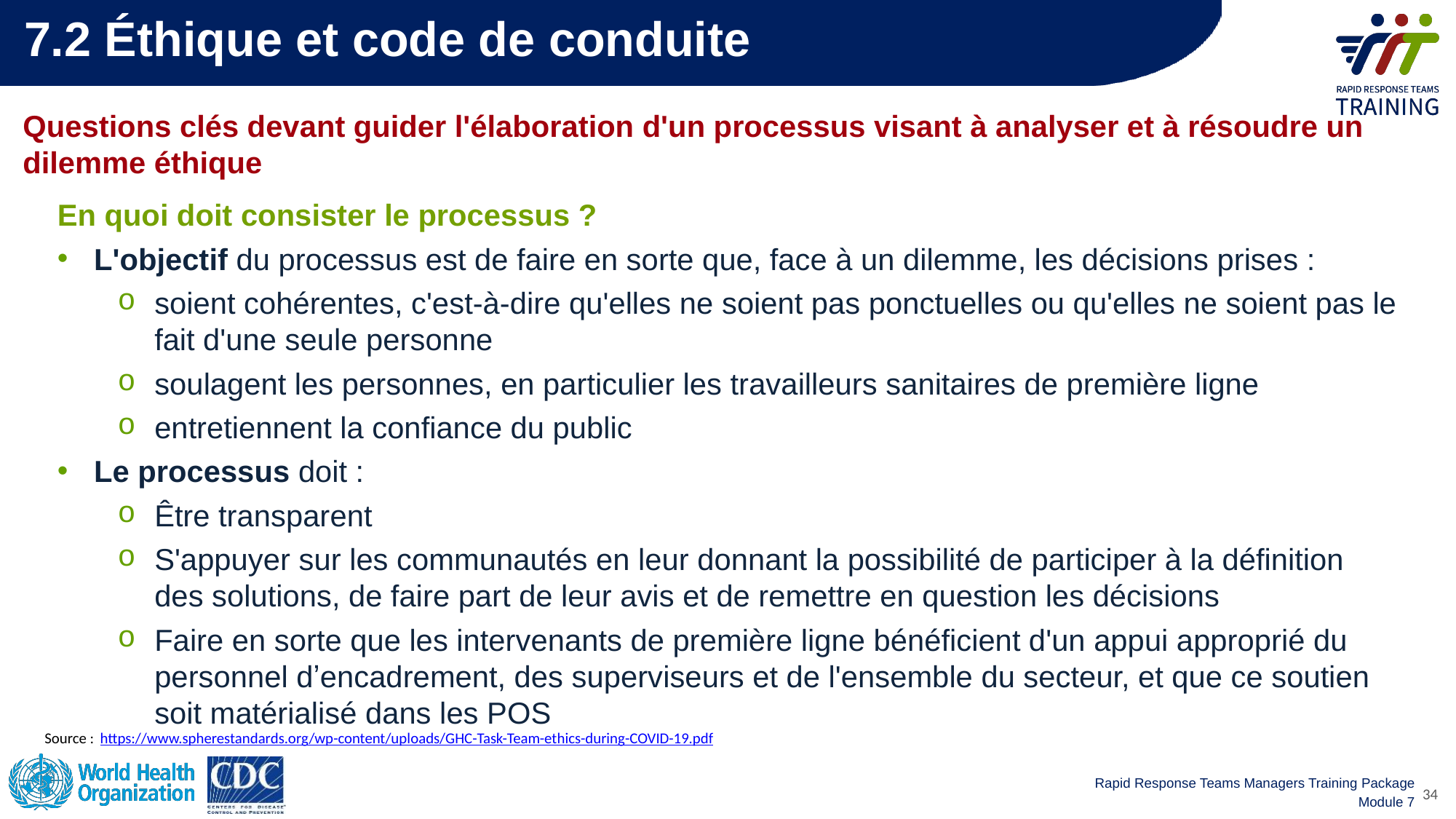

7.2 Éthique et code de conduite
Questions clés devant guider l'élaboration d'un processus visant à analyser et à résoudre un dilemme éthique

En quoi doit consister le processus ?
L'objectif du processus est de faire en sorte que, face à un dilemme, les décisions prises :
soient cohérentes, c'est-à-dire qu'elles ne soient pas ponctuelles ou qu'elles ne soient pas le fait d'une seule personne
soulagent les personnes, en particulier les travailleurs sanitaires de première ligne
entretiennent la confiance du public
Le processus doit :
Être transparent
S'appuyer sur les communautés en leur donnant la possibilité de participer à la définition des solutions, de faire part de leur avis et de remettre en question les décisions
Faire en sorte que les intervenants de première ligne bénéficient d'un appui approprié du personnel dʼencadrement, des superviseurs et de l'ensemble du secteur, et que ce soutien soit matérialisé dans les POS
Source : https://www.spherestandards.org/wp-content/uploads/GHC-Task-Team-ethics-during-COVID-19.pdf
34